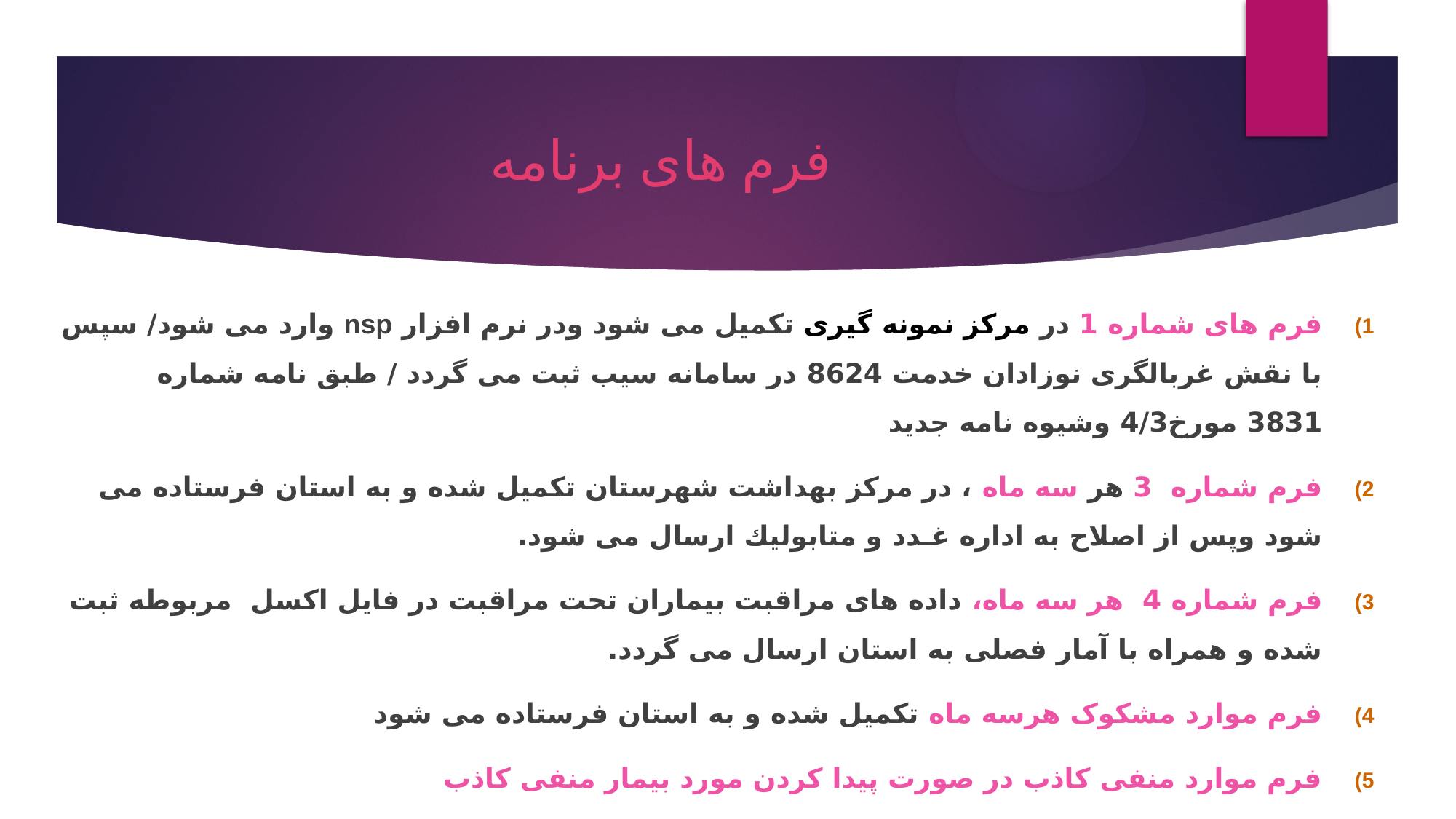

# فرم های برنامه
فرم های شماره 1 در مرکز نمونه گیری تکمیل می شود ودر نرم افزار nsp وارد می شود/ سپس با نقش غربالگری نوزادان خدمت 8624 در سامانه سیب ثبت می گردد / طبق نامه شماره    3831 مورخ4/3 وشیوه نامه جدید
فرم شماره  3 هر سه ماه ، در مركز بهداشت شهرستان تكميل شده و به استان فرستاده می شود وپس از اصلاح به اداره غـدد و متابوليك ارسال می شود.
فرم شماره 4  هر سه ماه، داده های مراقبت بيماران تحت مراقبت در فایل اکسل  مربوطه ثبت شده و همراه با آمار فصلی به استان ارسال می گردد.
فرم موارد مشکوک هرسه ماه تكميل شده و به استان فرستاده می شود
فرم موارد منفی کاذب در صورت پیدا کردن مورد بیمار منفی کاذب